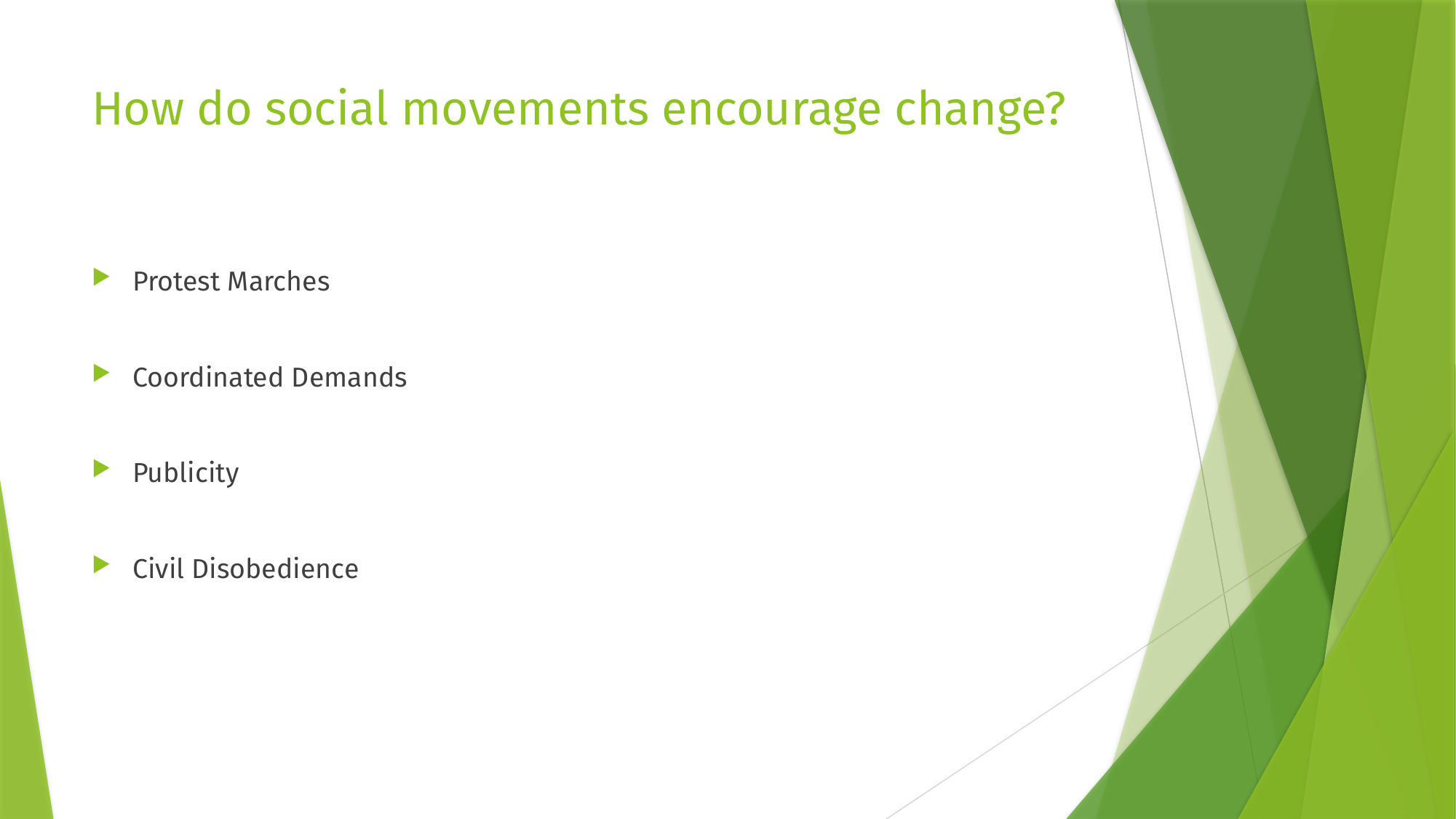

# How do social movements encourage change?
Protest Marches

Coordinated Demands

Publicity

Civil Disobedience